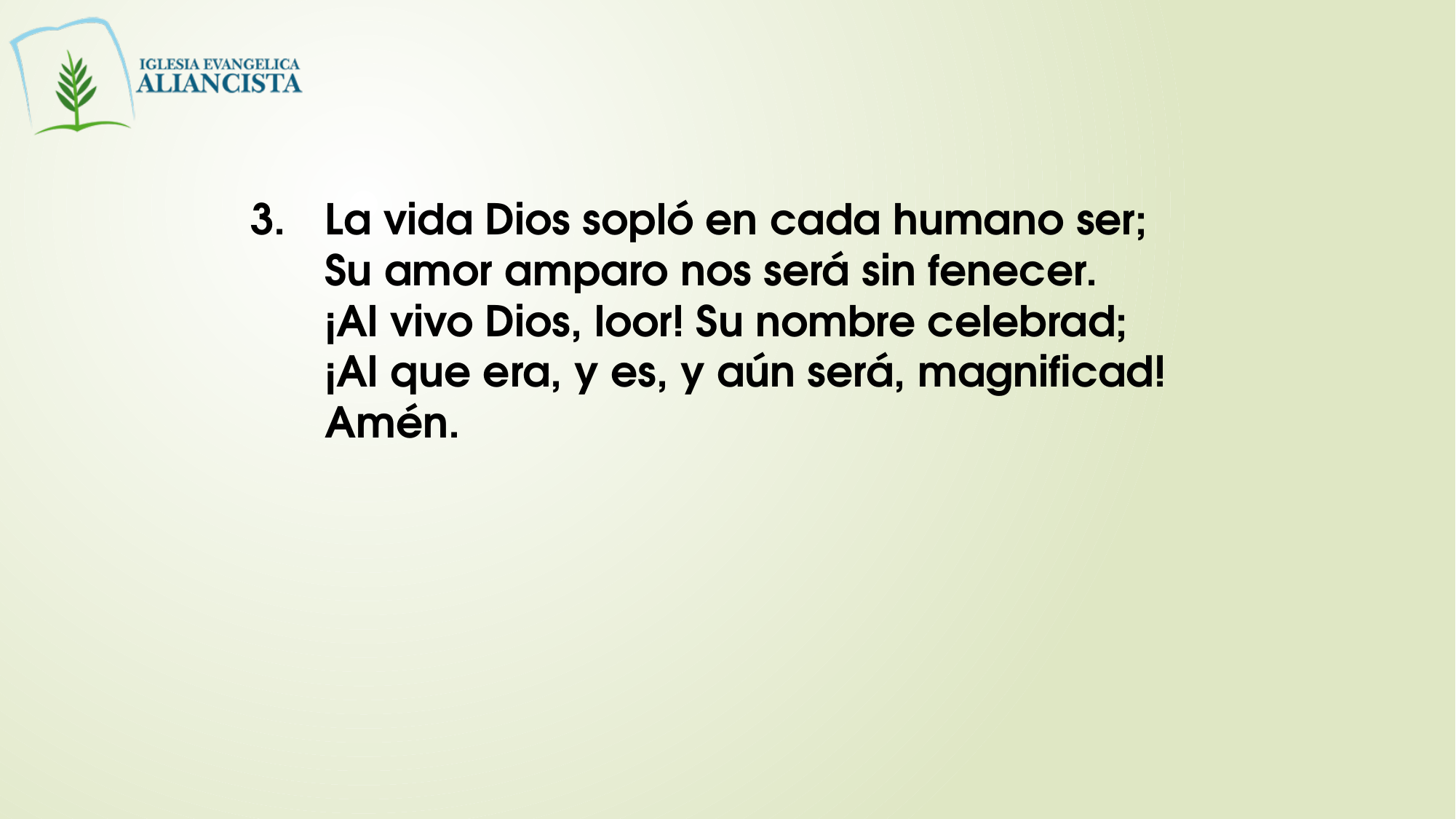

3. 	La vida Dios sopló en cada humano ser;
	Su amor amparo nos será sin fenecer.
	¡Al vivo Dios, loor! Su nombre celebrad;
	¡Al que era, y es, y aún será, magnificad!
	Amén.